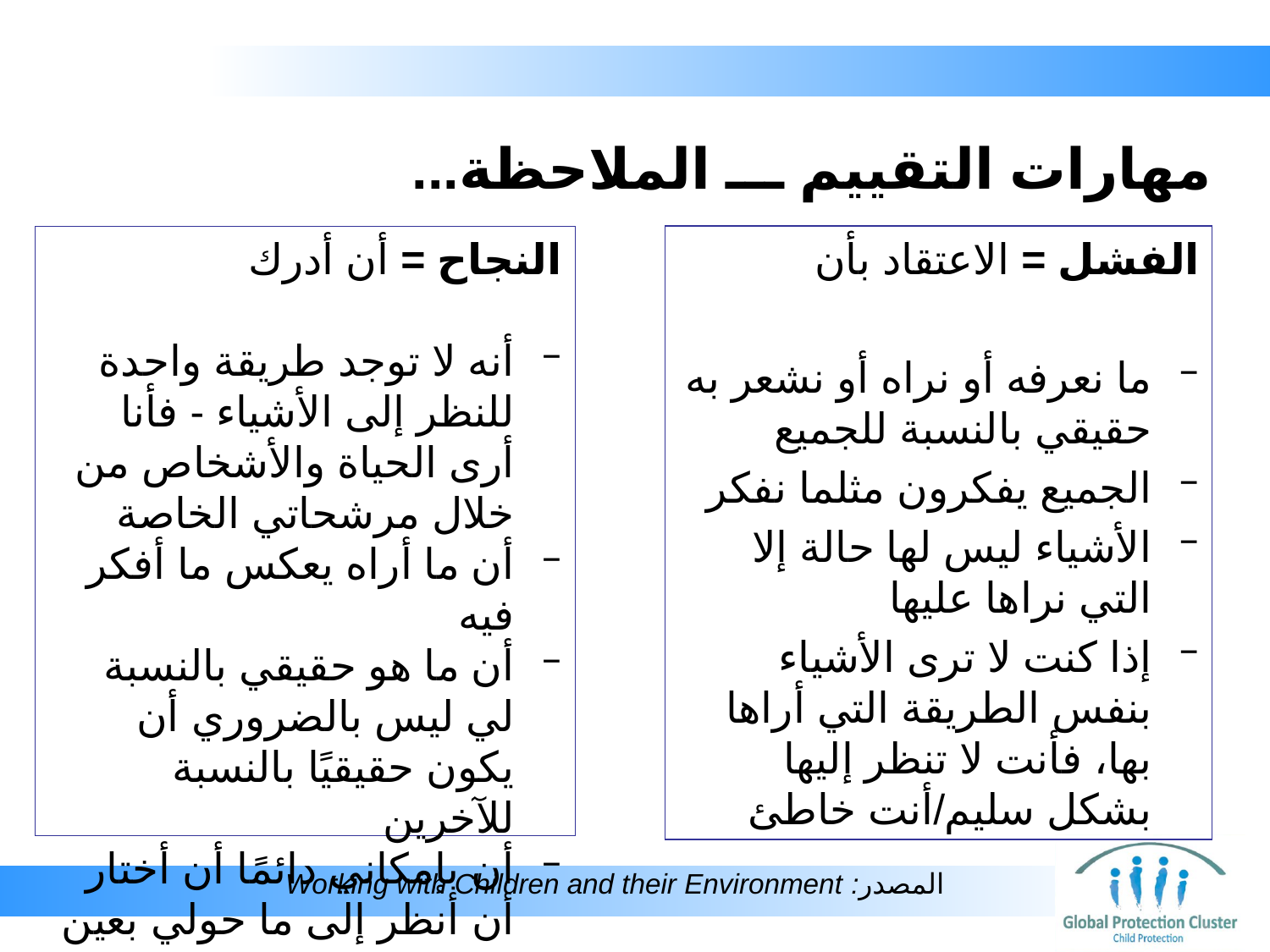

# مهارات التقييم ـــ الملاحظة...
النجاح = أن أدرك

أنه لا توجد طريقة واحدة للنظر إلى الأشياء - فأنا أرى الحياة والأشخاص من خلال مرشحاتي الخاصة
أن ما أراه يعكس ما أفكر فيه
أن ما هو حقيقي بالنسبة لي ليس بالضروري أن يكون حقيقيًا بالنسبة للآخرين
أن بإمكاني دائمًا أن أختار أن أنظر إلى ما حولي بعين مختلفة
الفشل = الاعتقاد بأن

ما نعرفه أو نراه أو نشعر به حقيقي بالنسبة للجميع
الجميع يفكرون مثلما نفكر
الأشياء ليس لها حالة إلا التي نراها عليها
إذا كنت لا ترى الأشياء بنفس الطريقة التي أراها بها، فأنت لا تنظر إليها بشكل سليم/أنت خاطئ
المصدر: Working with Children and their Environment